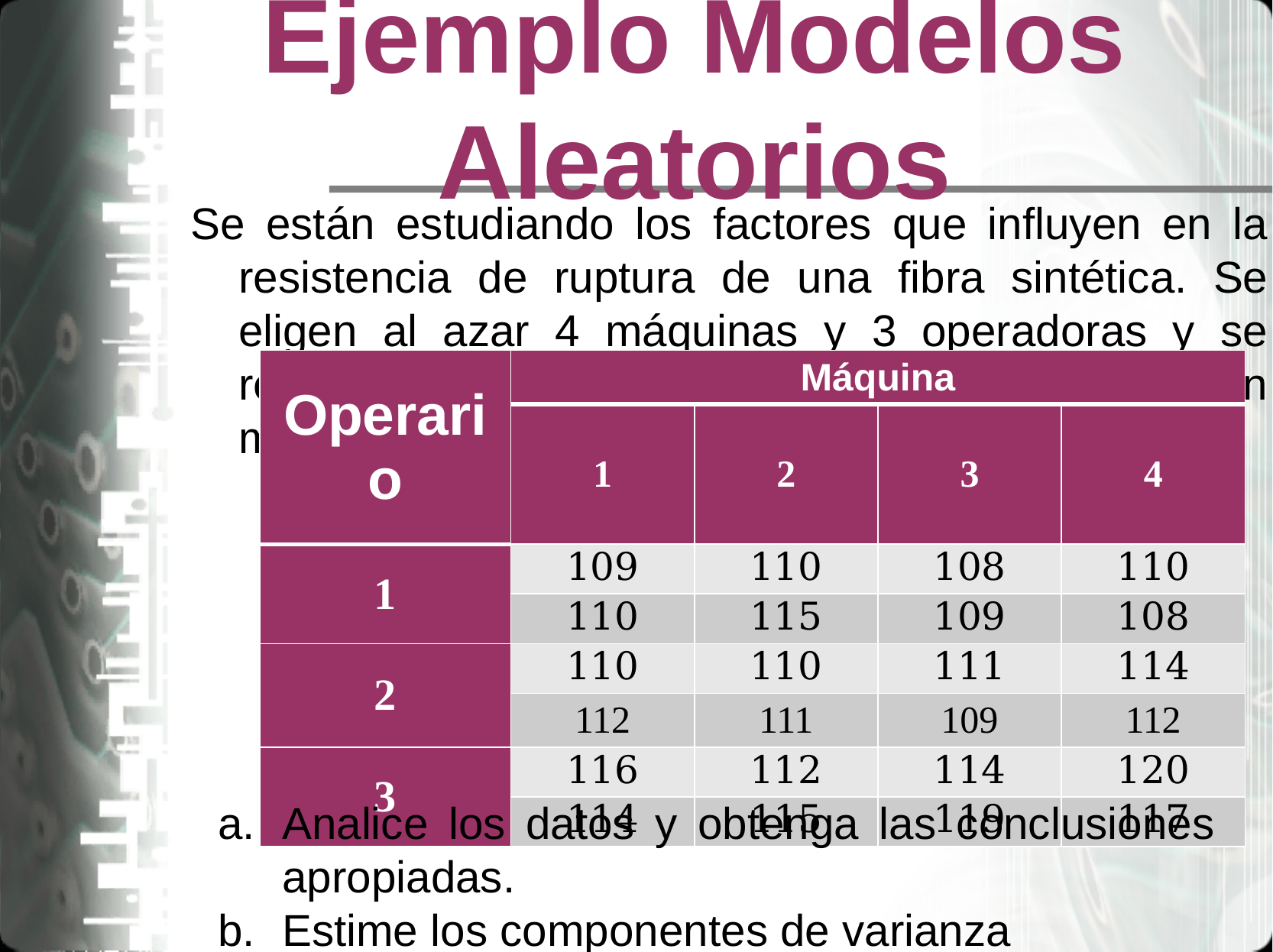

# Ejemplo Modelos Aleatorios

Se están estudiando los factores que influyen en la resistencia de ruptura de una fibra sintética. Se eligen al azar 4 máquinas y 3 operadoras y se realiza un experimento factorial usando fibras de un mismo lote de producción. Los resultados son:

| Operario | Máquina |  |  |  |
| --- | --- | --- | --- | --- |
|  | 1 | 2 | 3 | 4 |
| 1 | 109 | 110 | 108 | 110 |
|  | 110 | 115 | 109 | 108 |
| 2 | 110 | 110 | 111 | 114 |
|  | 112 | 111 | 109 | 112 |
| 3 | 116 | 112 | 114 | 120 |
|  | 114 | 115 | 119 | 117 |
Analice los datos y obtenga las conclusiones apropiadas.
Estime los componentes de varianza
Elabore las gráficas apropiadas de los residuos y comente.